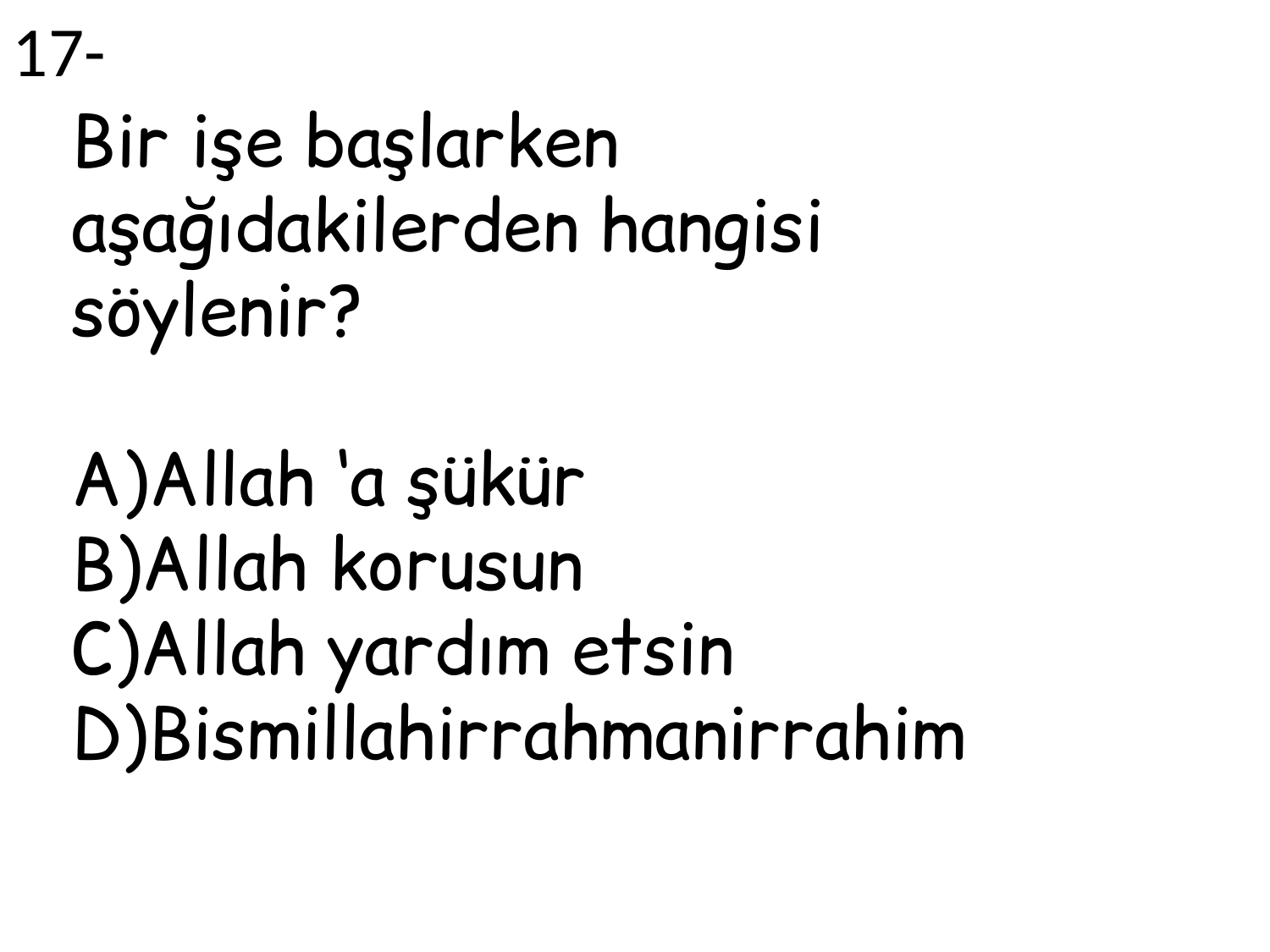

17-
Bir işe başlarken aşağıdakilerden hangisi söylenir?

Allah ‘a şükür
Allah korusun
Allah yardım etsin
Bismillahirrahmanirrahim